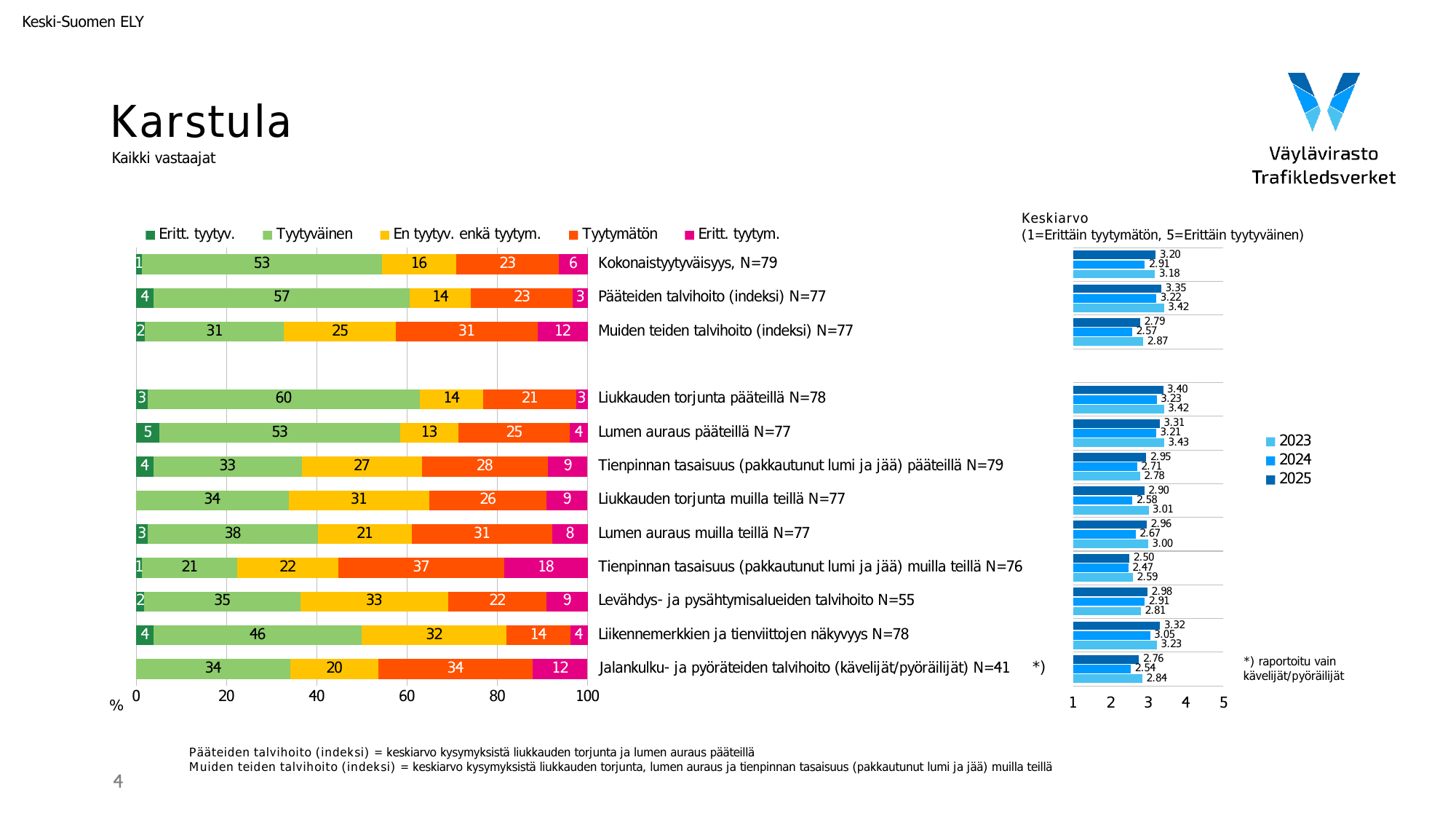

Keski-Suomen ELY
# Karstula
Kaikki vastaajat
Keskiarvo
(1=Erittäin tyytymätön, 5=Erittäin tyytyväinen)

### Chart

| Category | Eritt. tyytyv. | Tyytyväinen | En tyytyv. enkä tyytym. | Tyytymätön | Eritt. tyytym. |
|---|---|---|---|---|---|
| Kokonaistyytyväisyys, N=79 | 1.265823 | 53.164557 | 16.455696 | 22.78481 | 6.329114 |
| Pääteiden talvihoito (indeksi) N=77 | 3.879454 | 56.7515815 | 13.5447885 | 22.594073 | 3.2301035 |
| Muiden teiden talvihoito (indeksi) N=77 | 1.956596 | 30.827068 | 24.77215766666667 | 31.328320666666666 | 11.768056666666666 |
|  | None | None | None | None | None |
| Liukkauden torjunta pääteillä N=78 | 2.564103 | 60.25641 | 14.102564 | 20.512821 | 2.564103 |
| Lumen auraus pääteillä N=77 | 5.194805 | 53.246753 | 12.987013 | 24.675325 | 3.896104 |
| Tienpinnan tasaisuus (pakkautunut lumi ja jää) pääteillä N=79 | 3.797468 | 32.911392 | 26.582278 | 27.848101 | 8.860759 |
| Liukkauden torjunta muilla teillä N=77 | None | 33.766234 | 31.168831 | 25.974026 | 9.090909 |
| Lumen auraus muilla teillä N=77 | 2.597403 | 37.662338 | 20.779221 | 31.168831 | 7.792208 |
| Tienpinnan tasaisuus (pakkautunut lumi ja jää) muilla teillä N=76 | 1.315789 | 21.052632 | 22.368421 | 36.842105 | 18.421053 |
| Levähdys- ja pysähtymisalueiden talvihoito N=55 | 1.818182 | 34.545455 | 32.727273 | 21.818182 | 9.090909 |
| Liikennemerkkien ja tienviittojen näkyvyys N=78 | 3.846154 | 46.153846 | 32.051282 | 14.102564 | 3.846154 |
| Jalankulku- ja pyöräteiden talvihoito (kävelijät/pyöräilijät) N=41 | None | 34.146341 | 19.512195 | 34.146341 | 12.195122 |

### Chart

| Category | 2025 | 2024 | 2023 |
|---|---|---|---|
*) raportoitu vain
kävelijät/pyöräilijät
*)
%
Pääteiden talvihoito (indeksi) = keskiarvo kysymyksistä liukkauden torjunta ja lumen auraus pääteillä
Muiden teiden talvihoito (indeksi) = keskiarvo kysymyksistä liukkauden torjunta, lumen auraus ja tienpinnan tasaisuus (pakkautunut lumi ja jää) muilla teillä

4